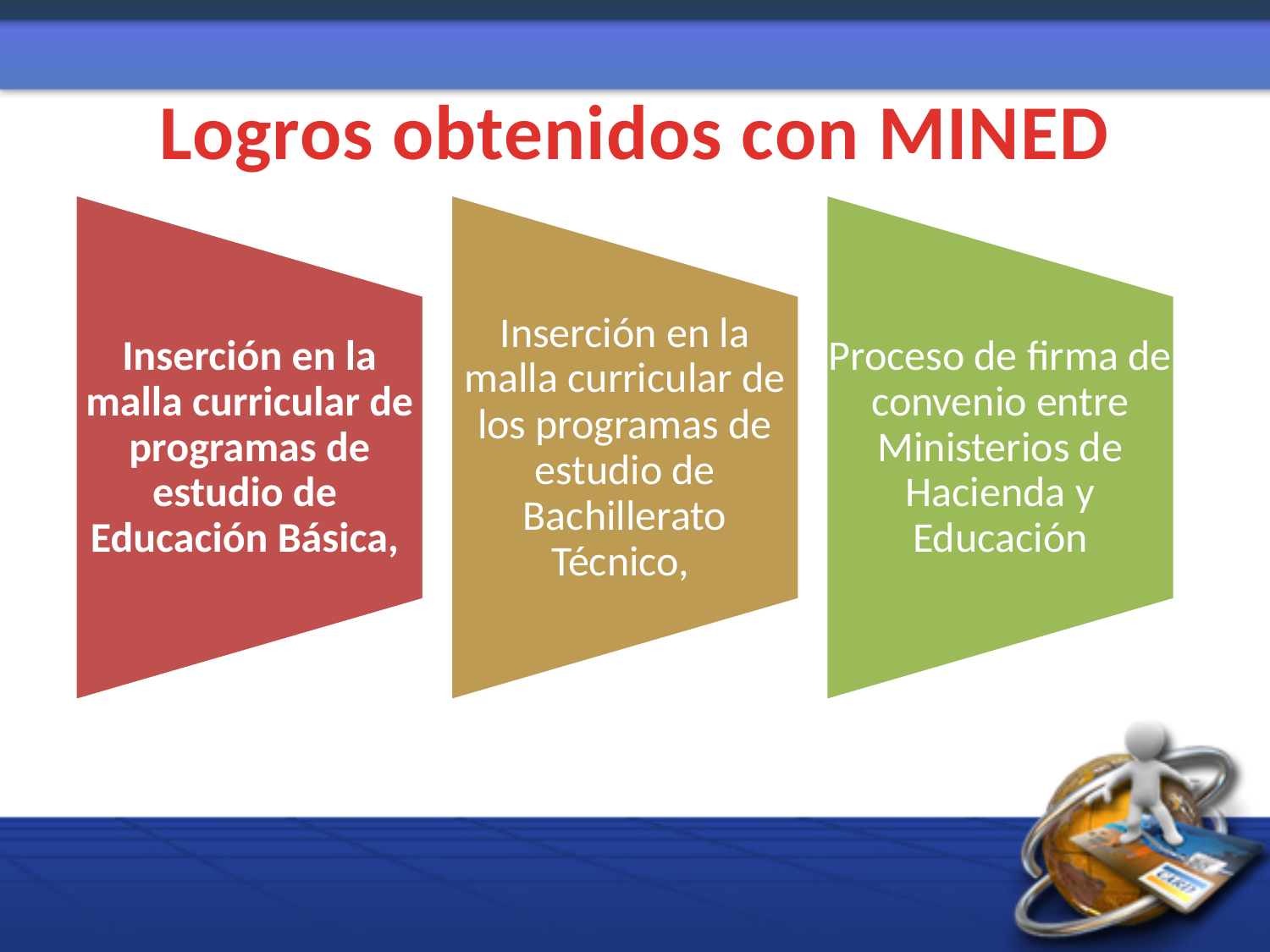

Logros obtenidos con MINED
Inserción en la malla curricular de programas de estudio de  Educación Básica,
Inserción en la malla curricular de los programas de estudio de Bachillerato Técnico,
Proceso de firma de convenio entre Ministerios de Hacienda y Educación